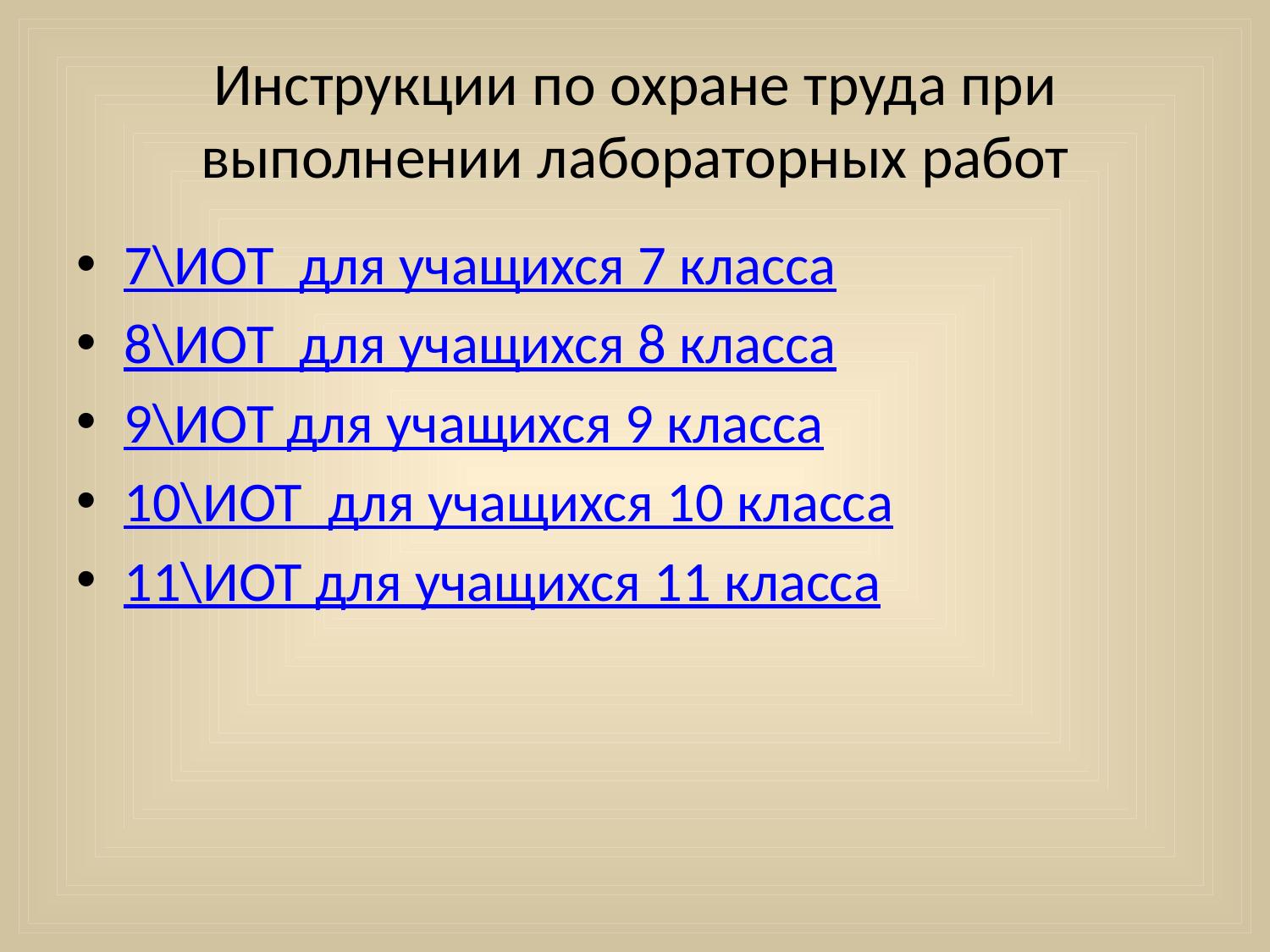

# Инструкции по охране труда при выполнении лабораторных работ
7\ИОТ  для учащихся 7 класса
8\ИОТ  для учащихся 8 класса
9\ИОТ для учащихся 9 класса
10\ИОТ  для учащихся 10 класса
11\ИОТ для учащихся 11 класса